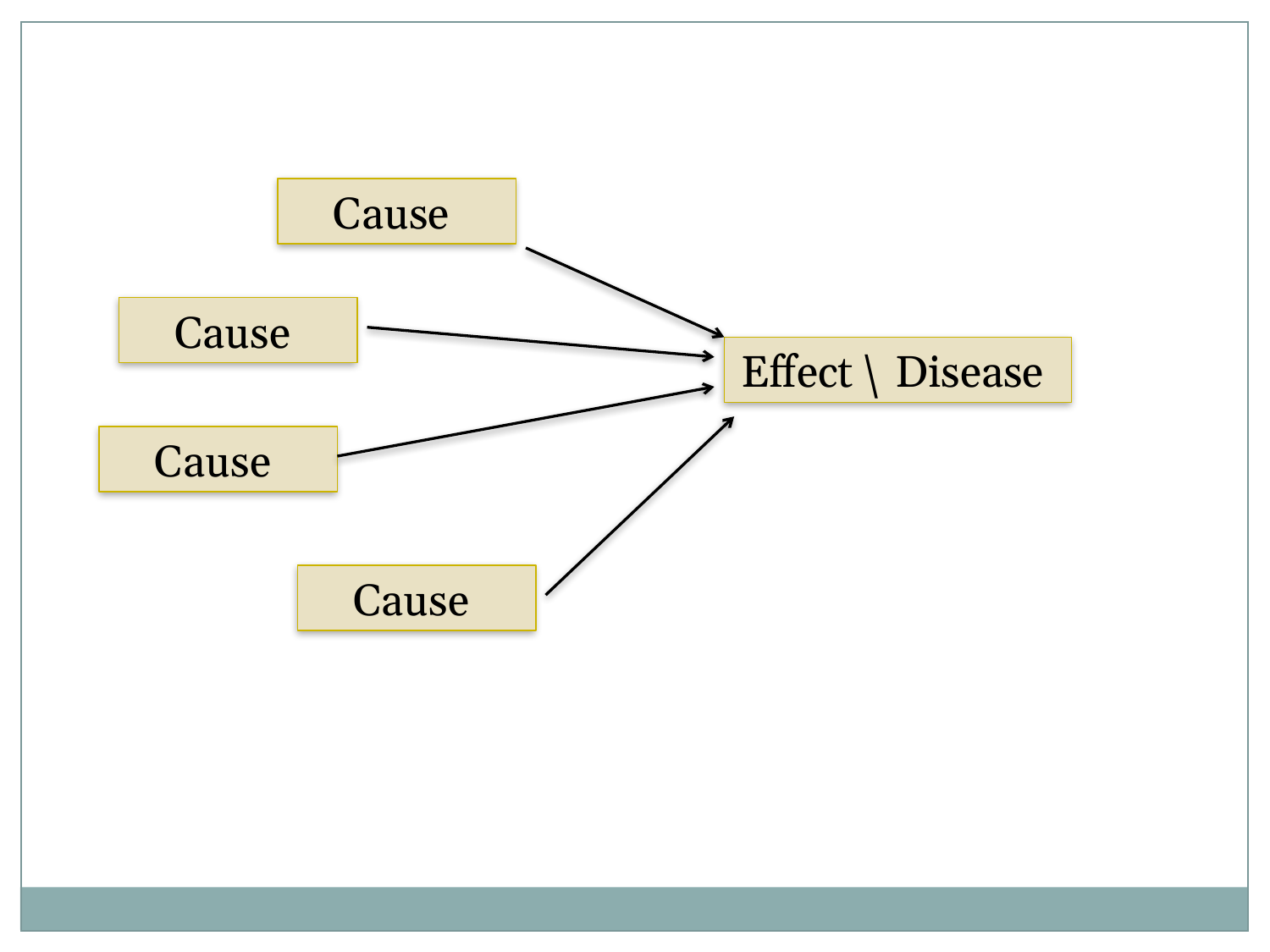

Cause
Cause
Effect \ Disease
Cause
Cause